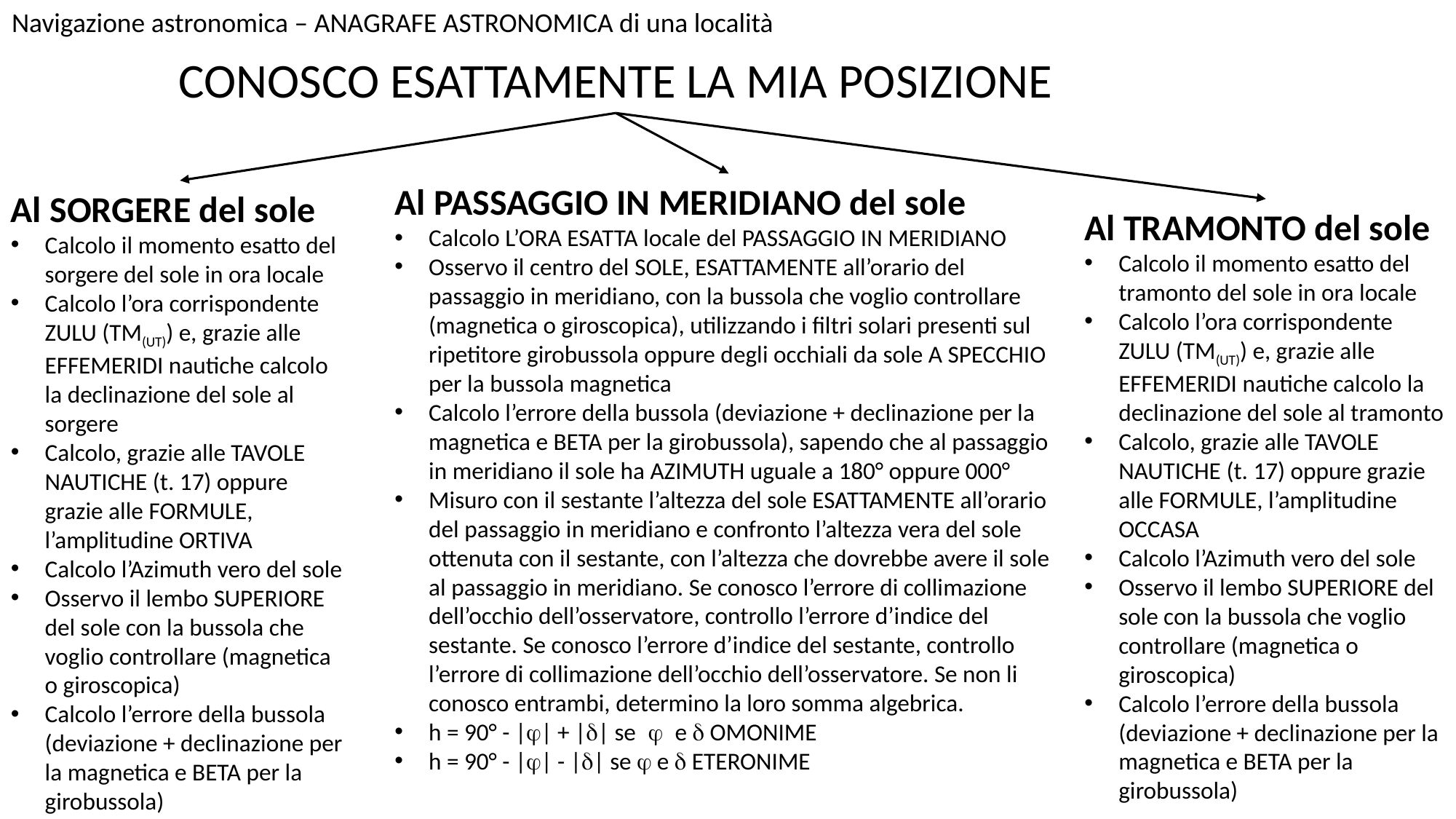

Navigazione astronomica – ANAGRAFE ASTRONOMICA di una località
CONOSCO ESATTAMENTE LA MIA POSIZIONE
Al PASSAGGIO IN MERIDIANO del sole
Calcolo L’ORA ESATTA locale del PASSAGGIO IN MERIDIANO
Osservo il centro del SOLE, ESATTAMENTE all’orario del passaggio in meridiano, con la bussola che voglio controllare (magnetica o giroscopica), utilizzando i filtri solari presenti sul ripetitore girobussola oppure degli occhiali da sole A SPECCHIO per la bussola magnetica
Calcolo l’errore della bussola (deviazione + declinazione per la magnetica e BETA per la girobussola), sapendo che al passaggio in meridiano il sole ha AZIMUTH uguale a 180° oppure 000°
Misuro con il sestante l’altezza del sole ESATTAMENTE all’orario del passaggio in meridiano e confronto l’altezza vera del sole ottenuta con il sestante, con l’altezza che dovrebbe avere il sole al passaggio in meridiano. Se conosco l’errore di collimazione dell’occhio dell’osservatore, controllo l’errore d’indice del sestante. Se conosco l’errore d’indice del sestante, controllo l’errore di collimazione dell’occhio dell’osservatore. Se non li conosco entrambi, determino la loro somma algebrica.
h = 90° - |ϕ| + |δ| se ϕ e δ OMONIME
h = 90° - |ϕ| - |δ| se ϕ e δ ETERONIME

Al SORGERE del sole
Calcolo il momento esatto del sorgere del sole in ora locale
Calcolo l’ora corrispondente ZULU (TM(UT)) e, grazie alle EFFEMERIDI nautiche calcolo la declinazione del sole al sorgere
Calcolo, grazie alle TAVOLE NAUTICHE (t. 17) oppure grazie alle FORMULE, l’amplitudine ORTIVA
Calcolo l’Azimuth vero del sole
Osservo il lembo SUPERIORE del sole con la bussola che voglio controllare (magnetica o giroscopica)
Calcolo l’errore della bussola (deviazione + declinazione per la magnetica e BETA per la girobussola)
Al TRAMONTO del sole
Calcolo il momento esatto del tramonto del sole in ora locale
Calcolo l’ora corrispondente ZULU (TM(UT)) e, grazie alle EFFEMERIDI nautiche calcolo la declinazione del sole al tramonto
Calcolo, grazie alle TAVOLE NAUTICHE (t. 17) oppure grazie alle FORMULE, l’amplitudine OCCASA
Calcolo l’Azimuth vero del sole
Osservo il lembo SUPERIORE del sole con la bussola che voglio controllare (magnetica o giroscopica)
Calcolo l’errore della bussola (deviazione + declinazione per la magnetica e BETA per la girobussola)